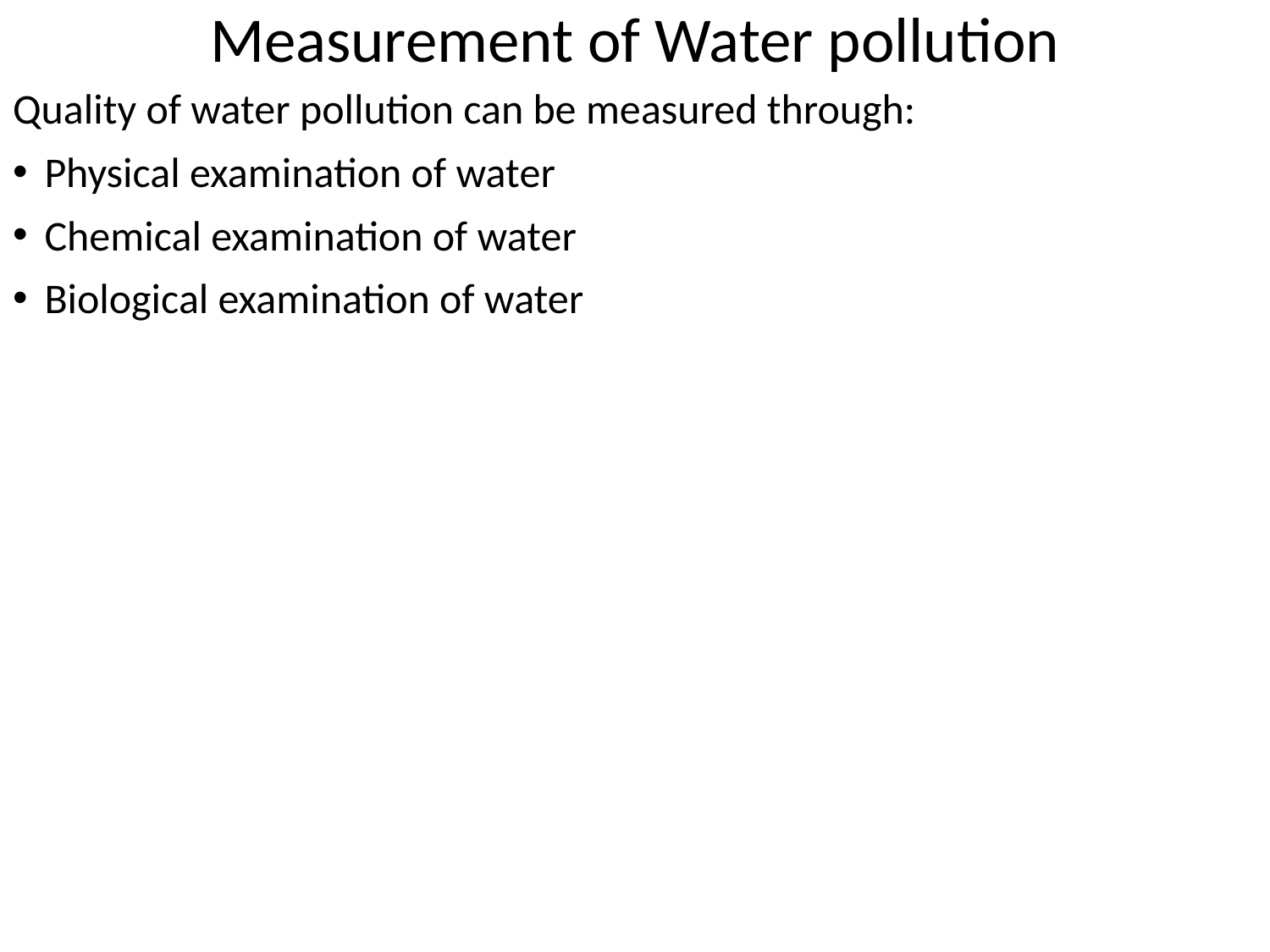

# Measurement of Water pollution
Quality of water pollution can be measured through:
Physical examination of water
Chemical examination of water
Biological examination of water